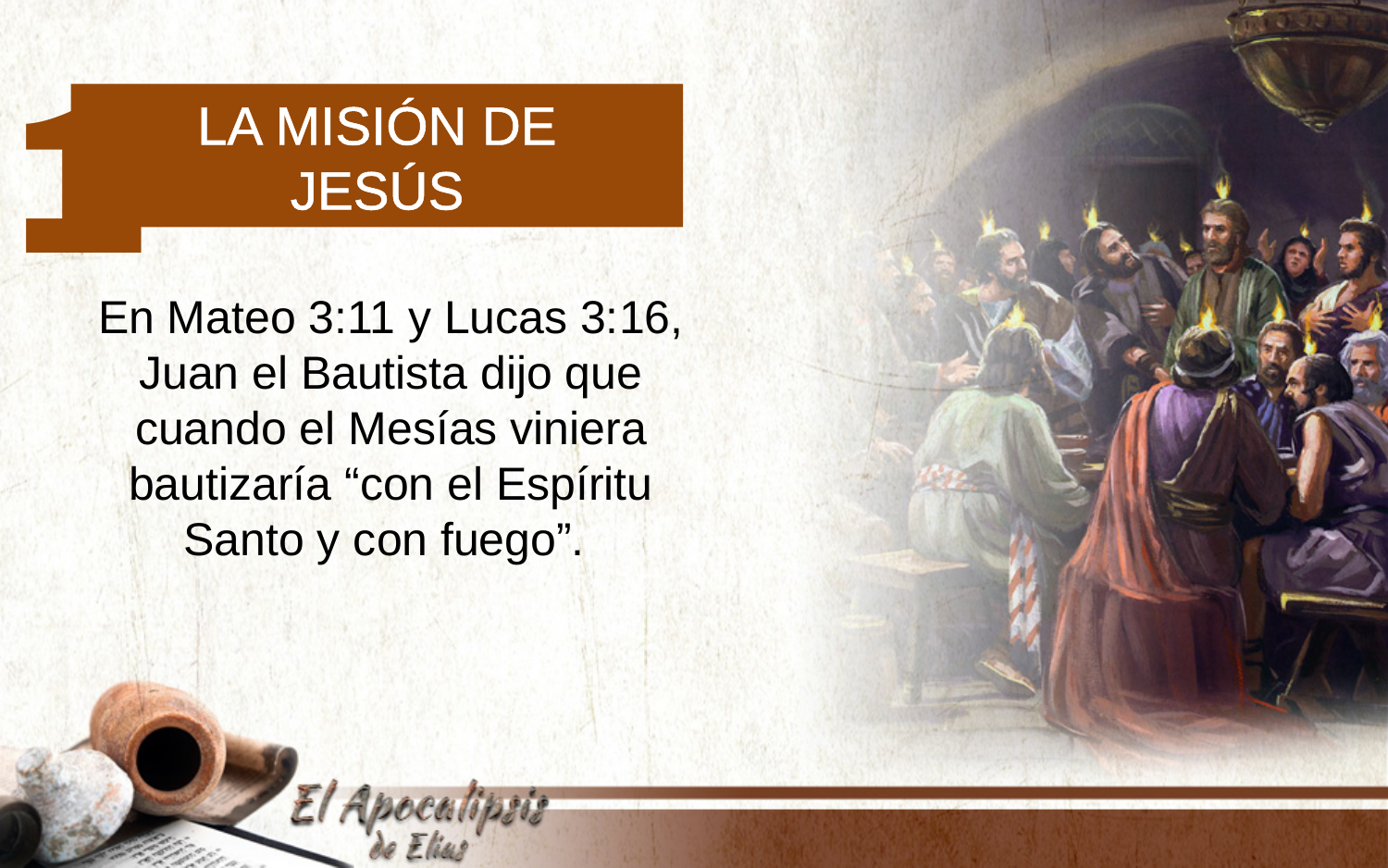

1
La misión de
Jesús
En Mateo 3:11 y Lucas 3:16, Juan el Bautista dijo que cuando el Mesías viniera bautizaría “con el Espíritu Santo y con fuego”.